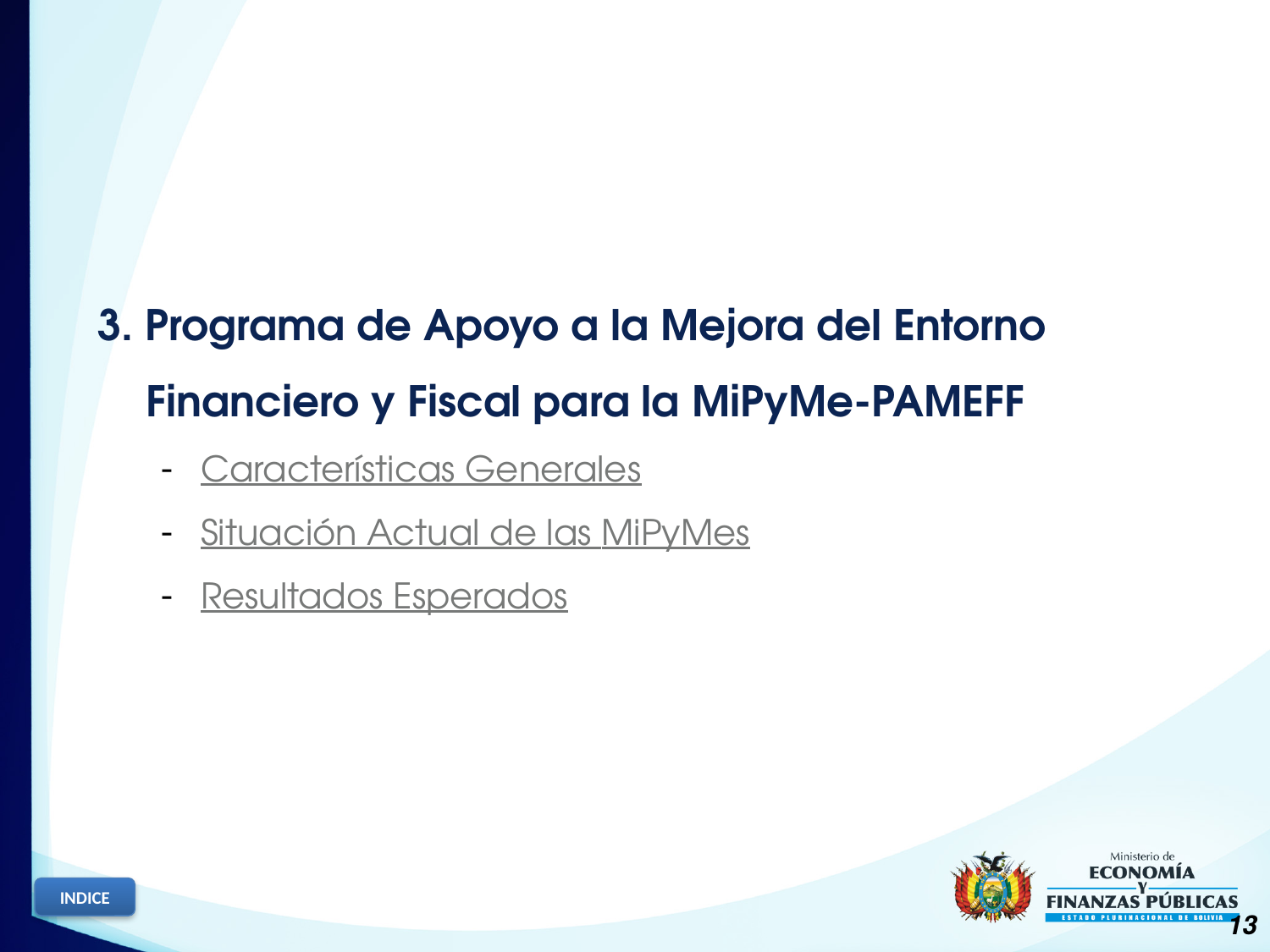

3. Programa de Apoyo a la Mejora del Entorno Financiero y Fiscal para la MiPyMe-PAMEFF
Características Generales
Situación Actual de las MiPyMes
Resultados Esperados

INDICE
13